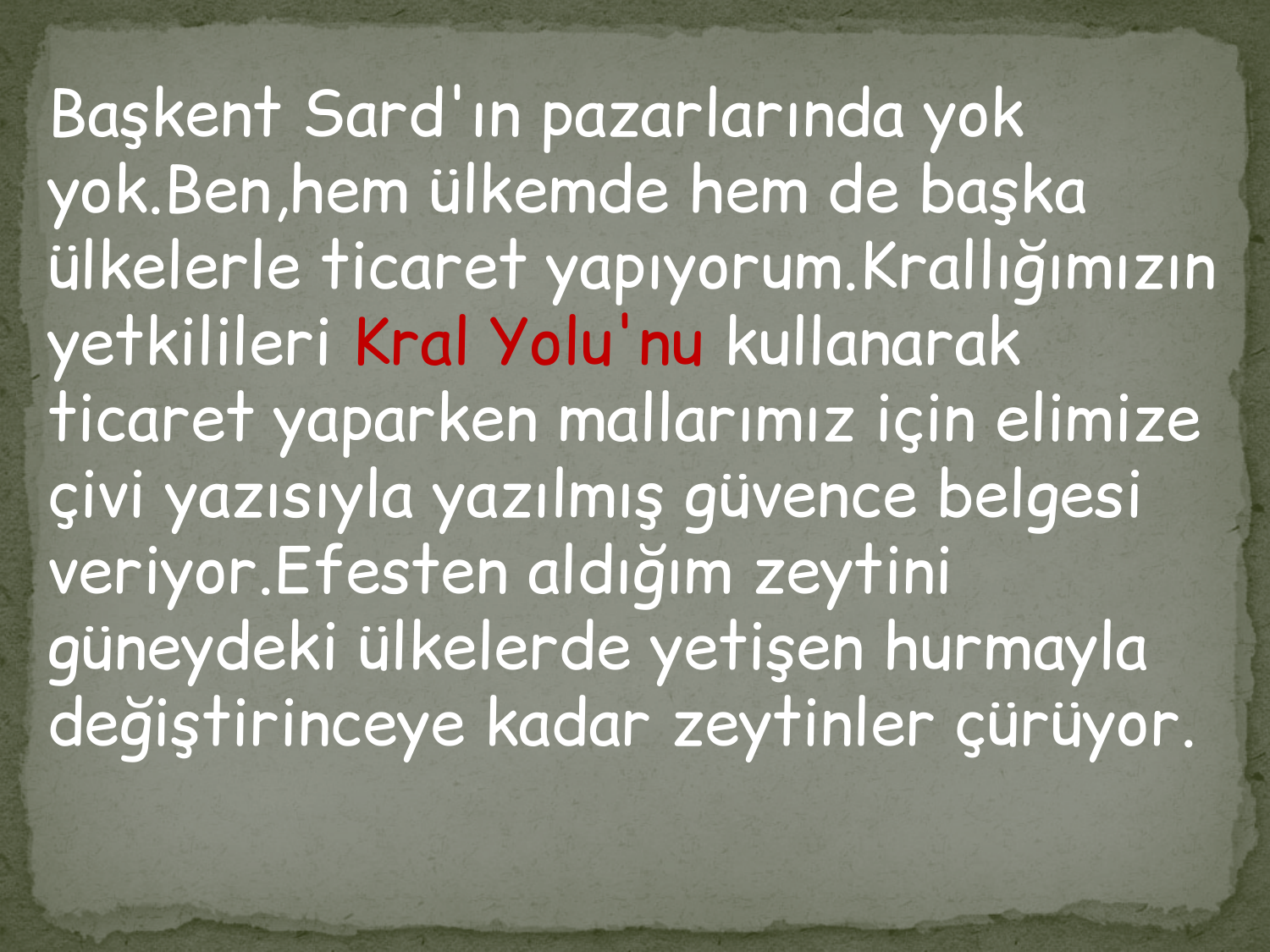

Başkent Sard'ın pazarlarında yok yok.Ben,hem ülkemde hem de başka ülkelerle ticaret yapıyorum.Krallığımızın yetkilileri Kral Yolu'nu kullanarak ticaret yaparken mallarımız için elimize çivi yazısıyla yazılmış güvence belgesi veriyor.Efesten aldığım zeytini güneydeki ülkelerde yetişen hurmayla değiştirinceye kadar zeytinler çürüyor.